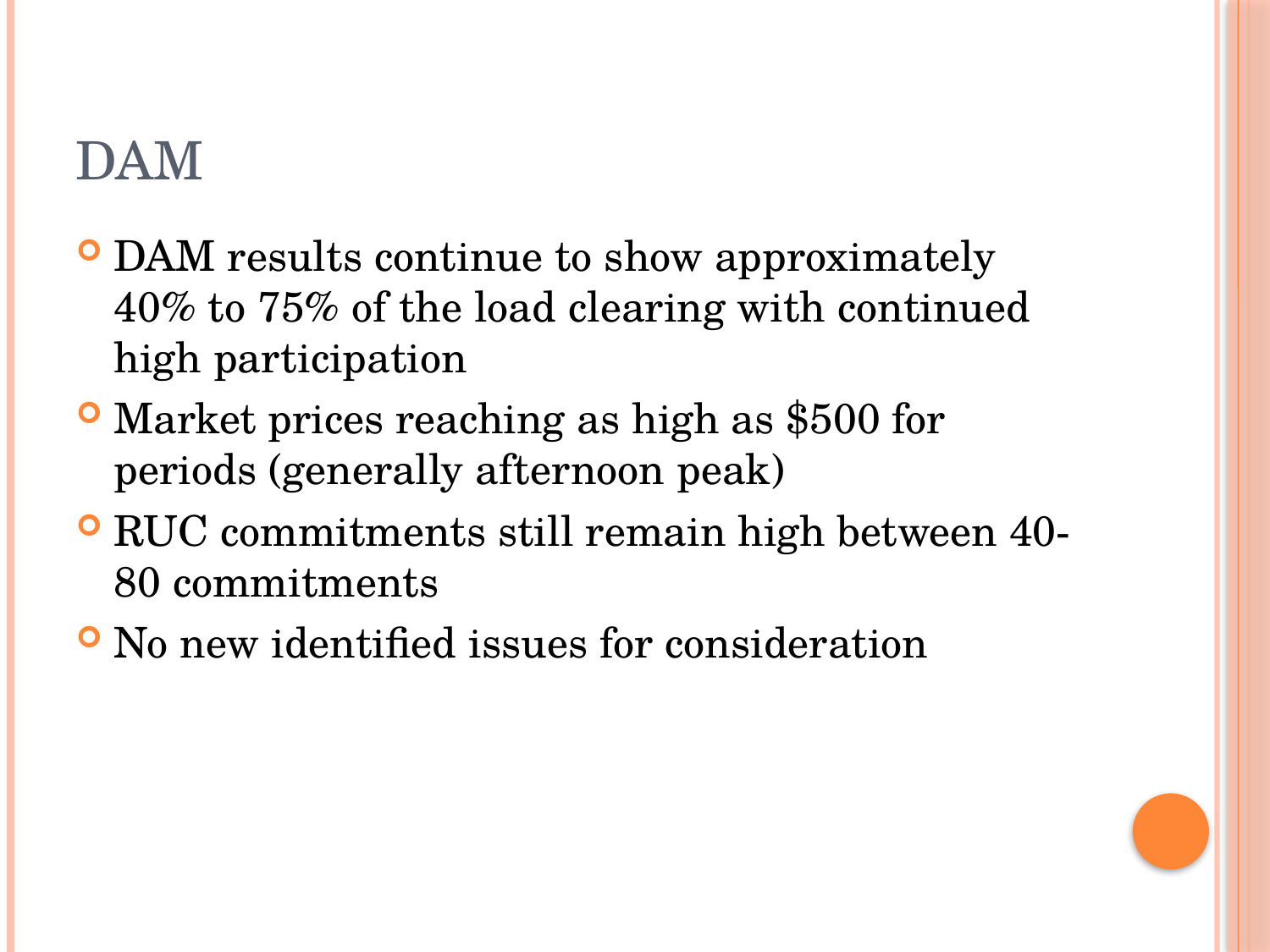

# DAM
DAM results continue to show approximately 40% to 75% of the load clearing with continued high participation
Market prices reaching as high as $500 for periods (generally afternoon peak)
RUC commitments still remain high between 40-80 commitments
No new identified issues for consideration